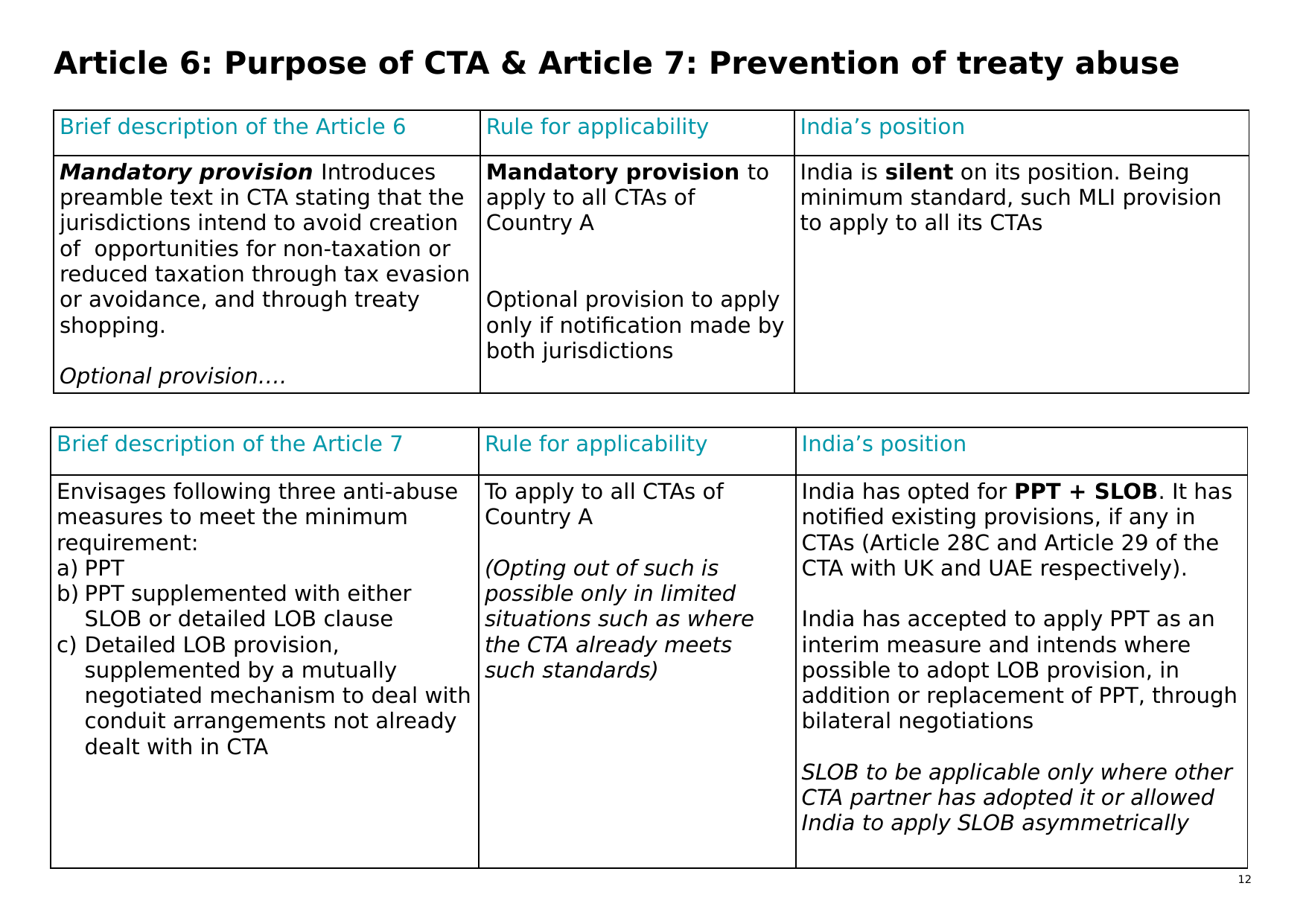

# Article 6: Purpose of CTA & Article 7: Prevention of treaty abuse
| Brief description of the Article 6 | Rule for applicability | India’s position |
| --- | --- | --- |
| Mandatory provision Introduces preamble text in CTA stating that the jurisdictions intend to avoid creation of opportunities for non-taxation or reduced taxation through tax evasion or avoidance, and through treaty shopping. Optional provision…. | Mandatory provision to apply to all CTAs of Country A Optional provision to apply only if notification made by both jurisdictions | India is silent on its position. Being minimum standard, such MLI provision to apply to all its CTAs |
| Brief description of the Article 7 | Rule for applicability | India’s position |
| --- | --- | --- |
| Envisages following three anti-abuse measures to meet the minimum requirement: PPT PPT supplemented with either SLOB or detailed LOB clause Detailed LOB provision, supplemented by a mutually negotiated mechanism to deal with conduit arrangements not already dealt with in CTA | To apply to all CTAs of Country A (Opting out of such is possible only in limited situations such as where the CTA already meets such standards) | India has opted for PPT + SLOB. It has notified existing provisions, if any in CTAs (Article 28C and Article 29 of the CTA with UK and UAE respectively). India has accepted to apply PPT as an interim measure and intends where possible to adopt LOB provision, in addition or replacement of PPT, through bilateral negotiations SLOB to be applicable only where other CTA partner has adopted it or allowed India to apply SLOB asymmetrically |